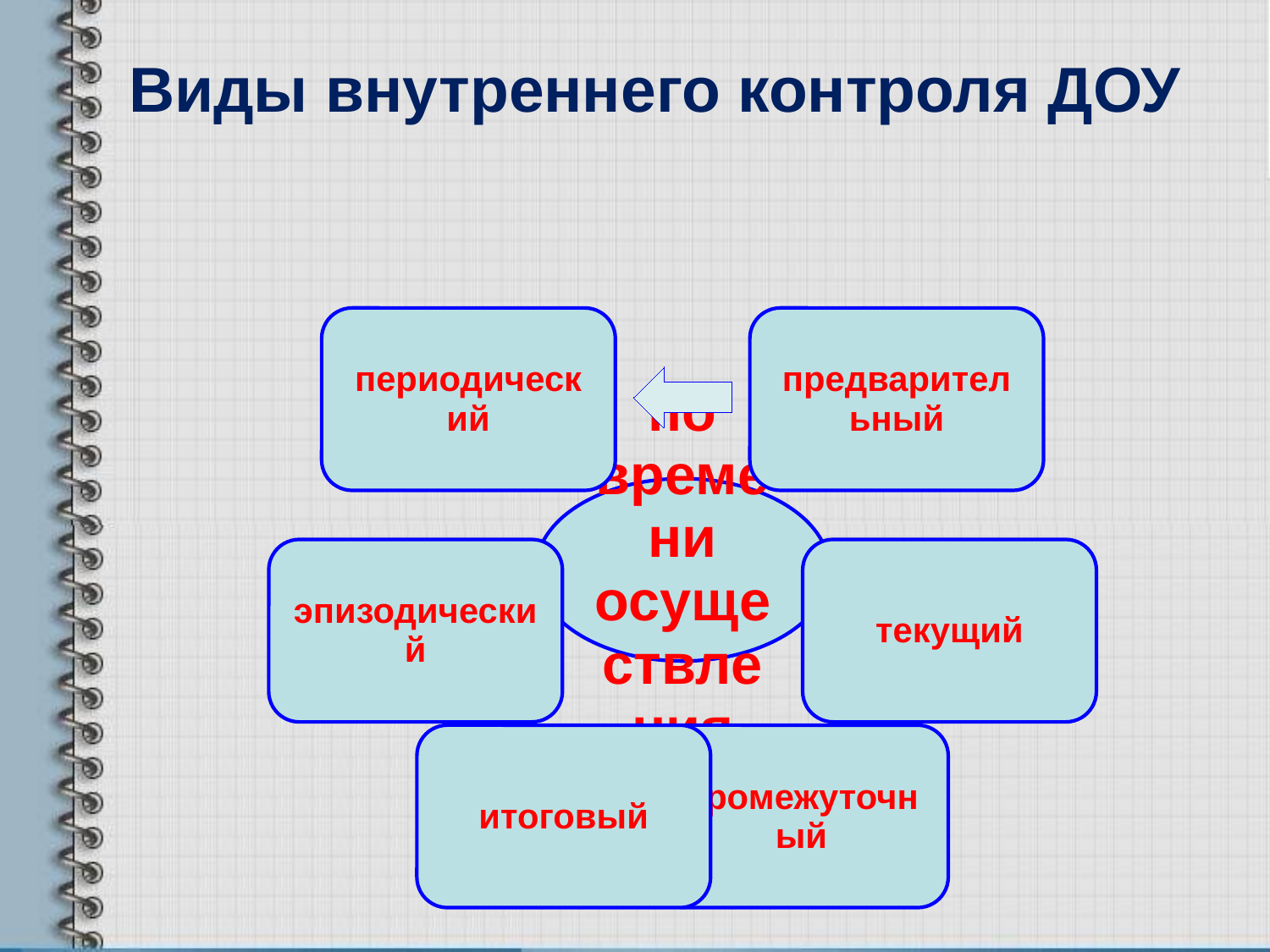

#
Виды внутреннего контроля ДОУ
по времени осуществления
предварительный
текущий
промежуточный
итоговый
эпизодический
периодический